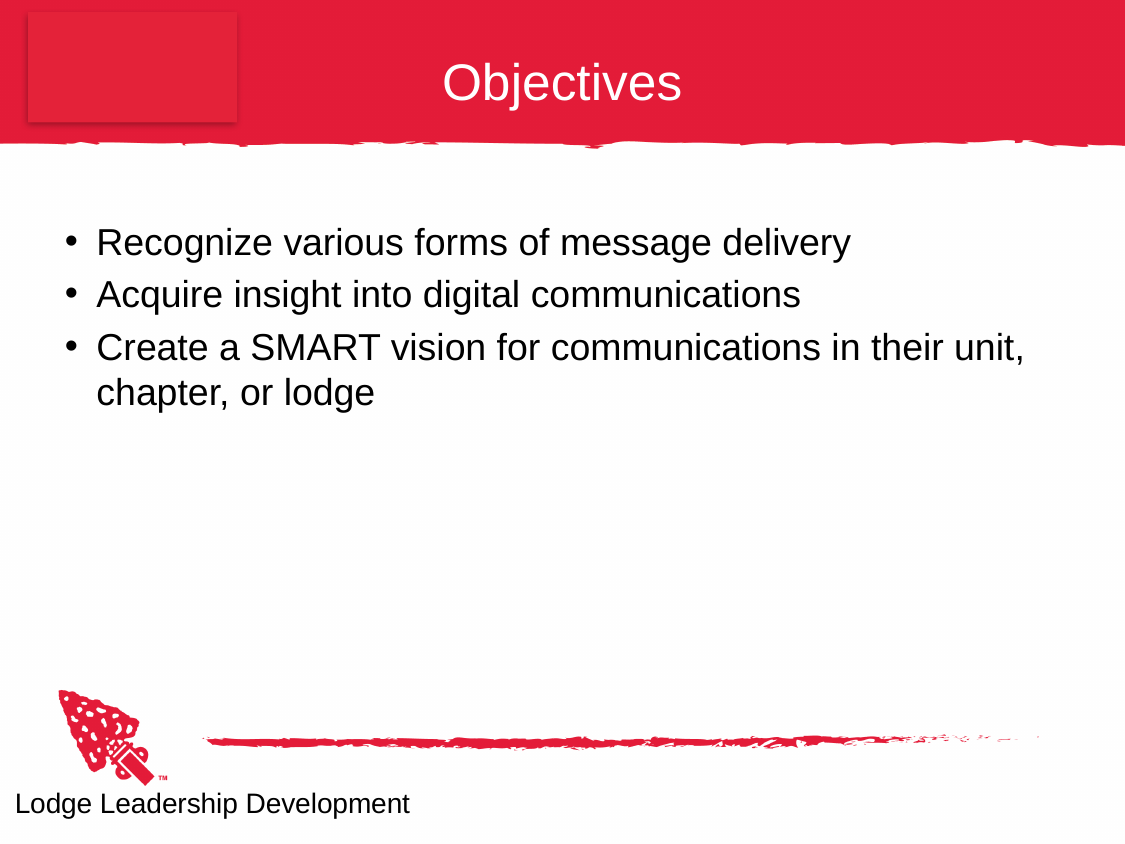

# Objectives
Recognize various forms of message delivery
Acquire insight into digital communications
Create a SMART vision for communications in their unit, chapter, or lodge
Lodge Leadership Development